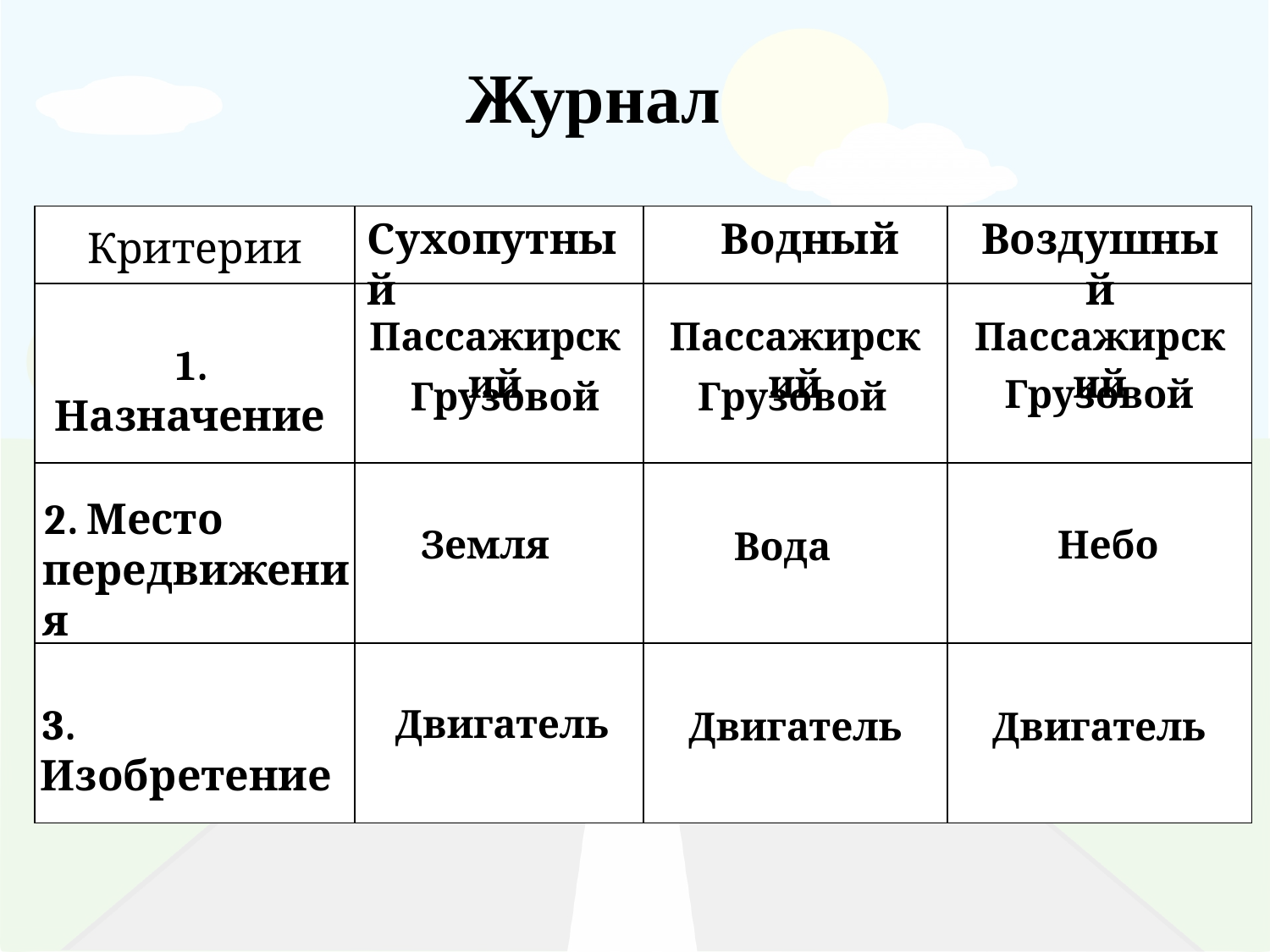

Журнал
Воздушный
Водный
| Критерии |  |  |  |
| --- | --- | --- | --- |
|  |  |  |  |
|  |  |  |  |
|  |  |  |  |
Сухопутный
Пассажирский
Пассажирский
Пассажирский
1. Назначение
Грузовой
Грузовой
Грузовой
2. Место
передвижения
Небо
Земля
Вода
3. Изобретение
Двигатель
Двигатель
Двигатель